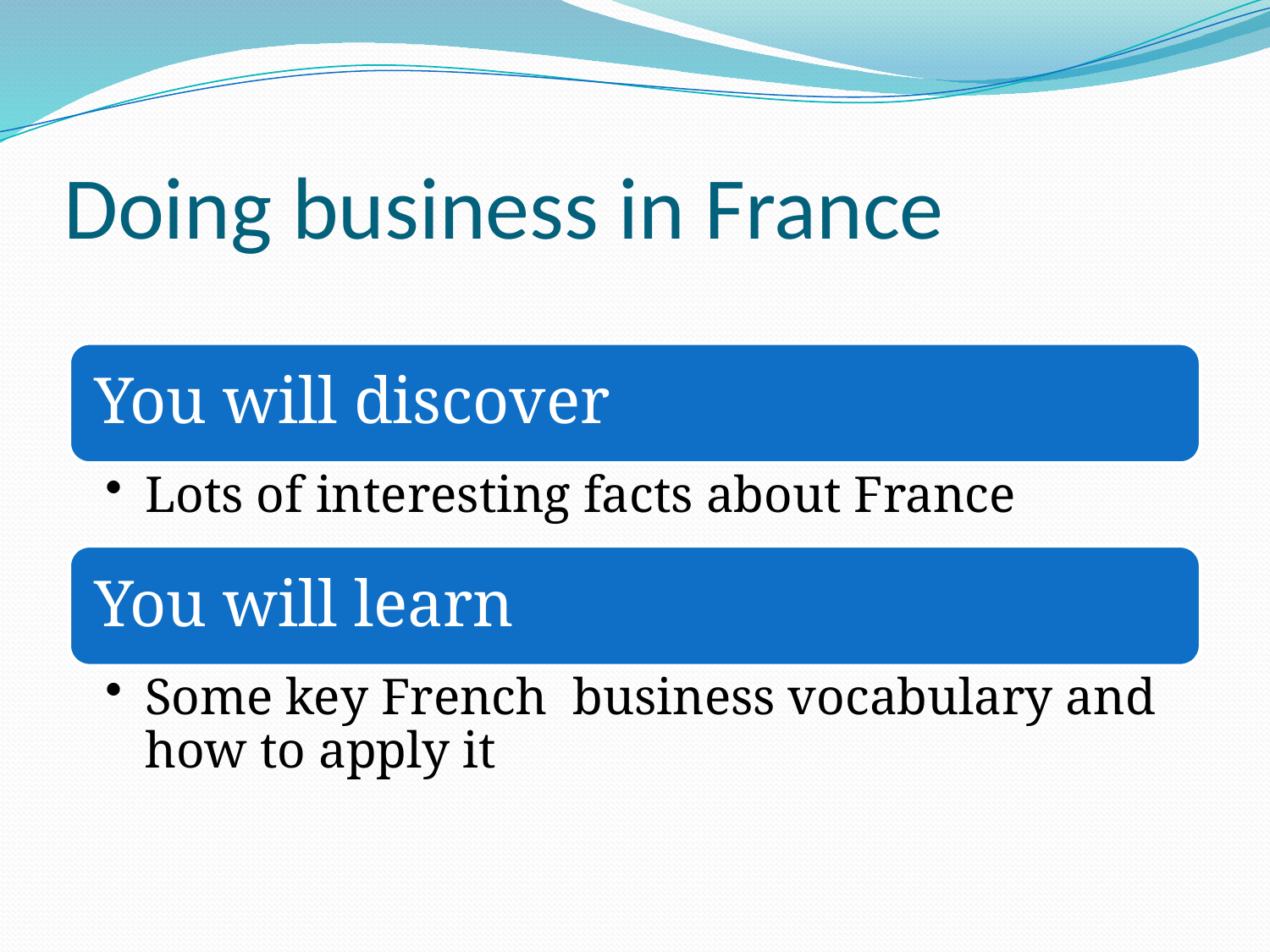

# Doing business in France
You will discover
Lots of interesting facts about France
You will learn
Some key French  business vocabulary and how to apply it